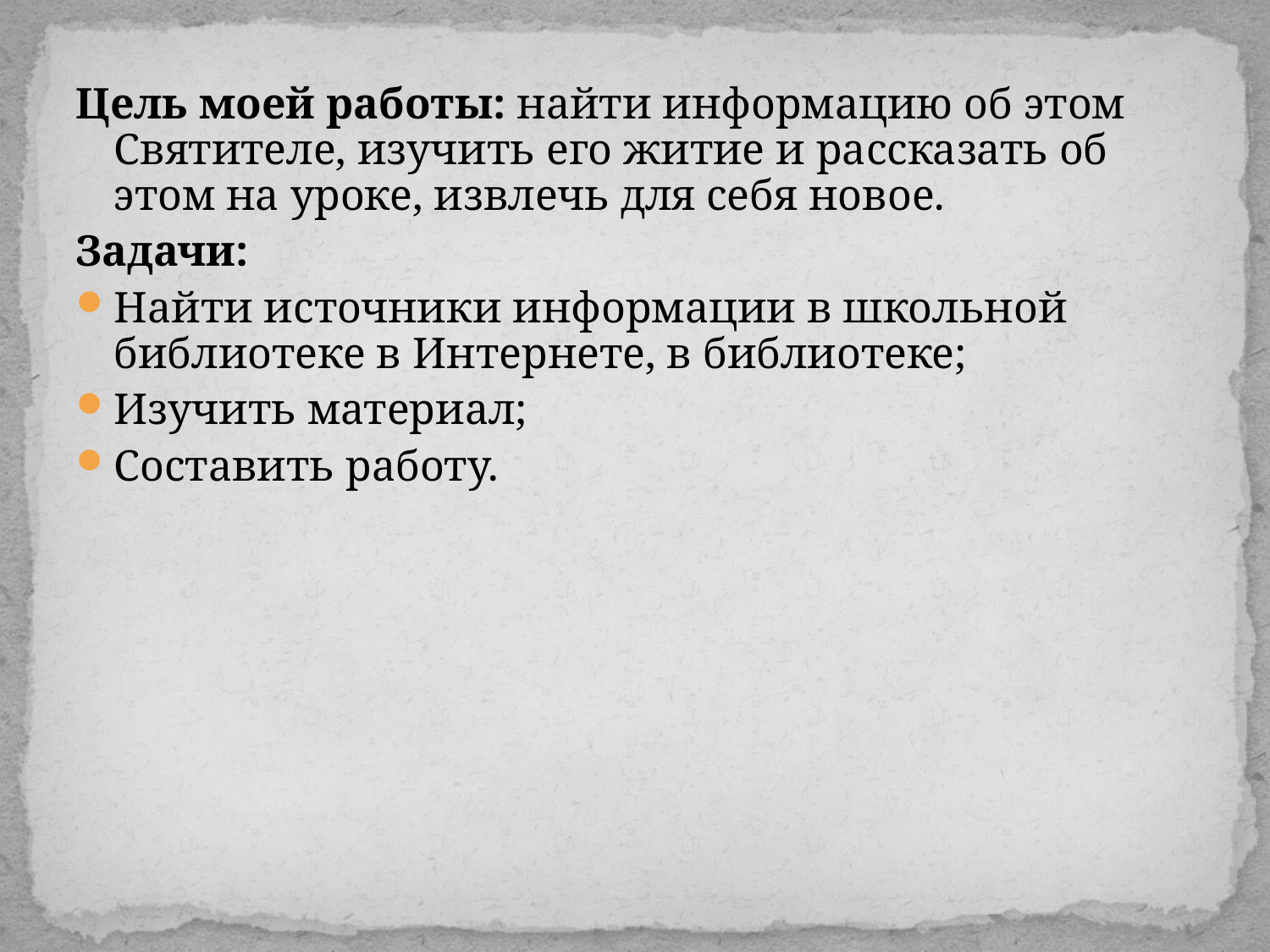

Цель моей работы: найти информацию об этом Святителе, изучить его житие и рассказать об этом на уроке, извлечь для себя новое.
Задачи:
Найти источники информации в школьной библиотеке в Интернете, в библиотеке;
Изучить материал;
Составить работу.